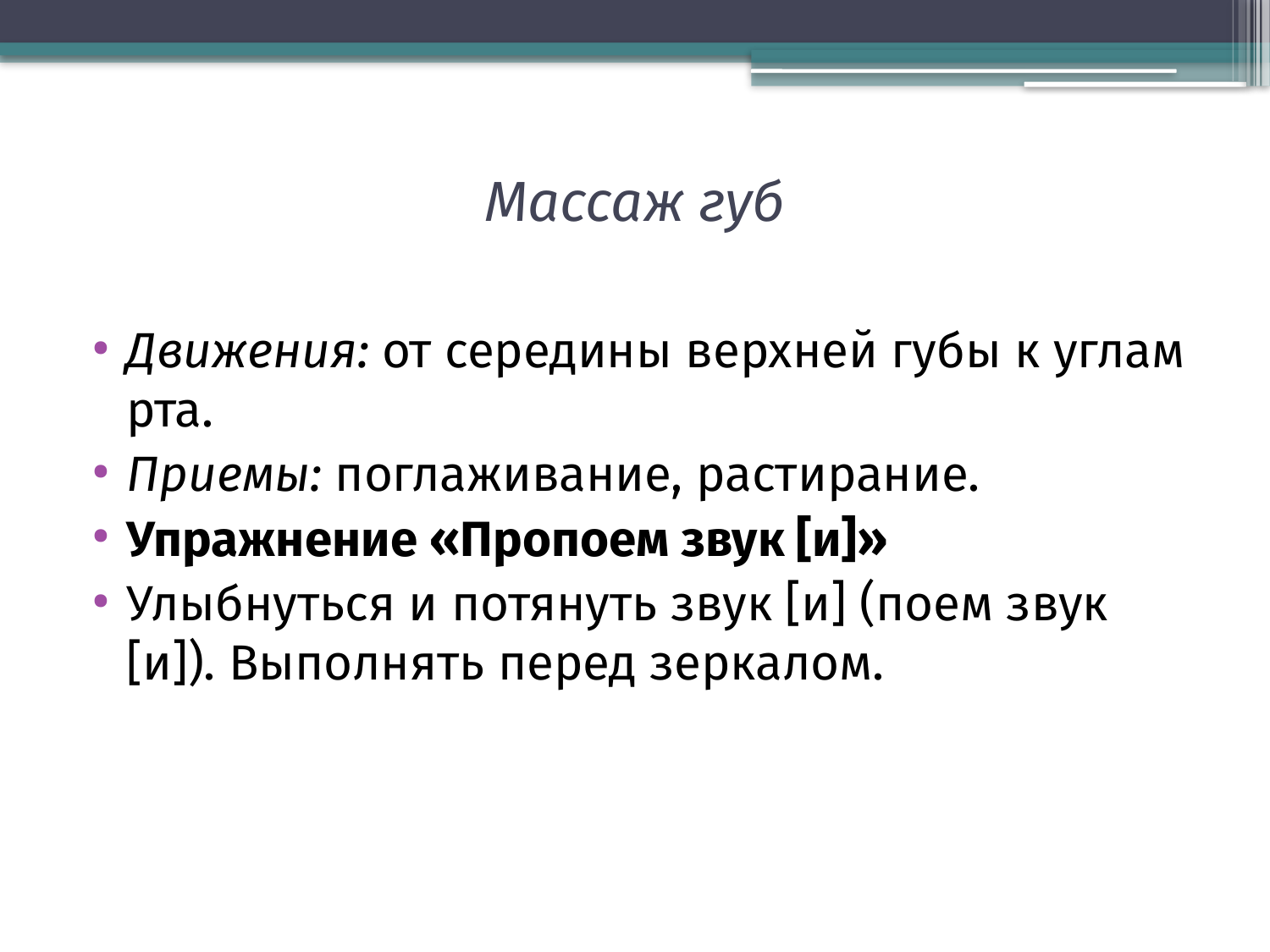

# Массаж губ
Движения: от середины верхней губы к углам рта.
Приемы: поглаживание, растирание.
Упражнение «Пропоем звук [и]»
Улыбнуться и потянуть звук [и] (поем звук [и]). Выполнять перед зеркалом.